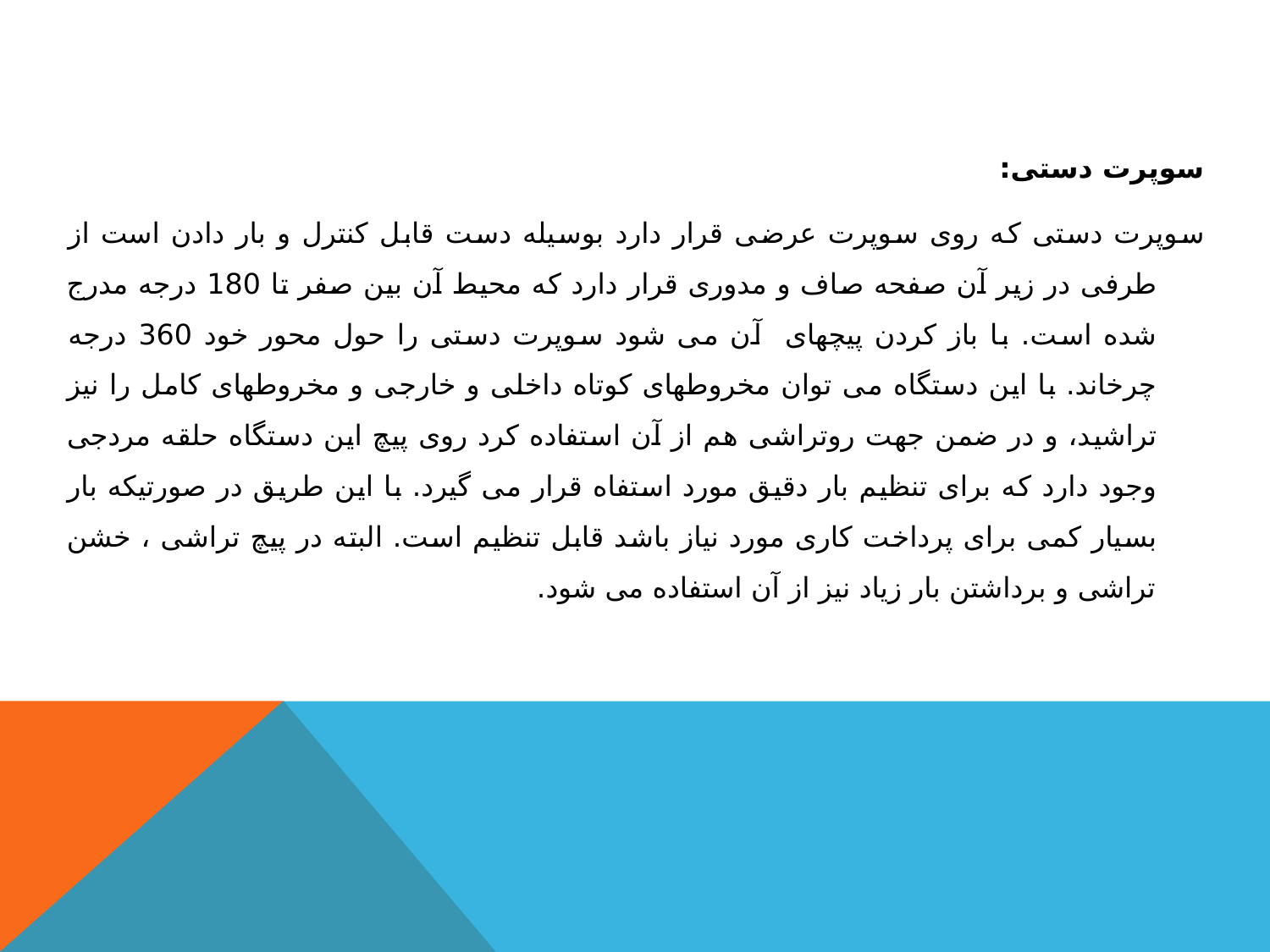

#
سوپرت دستی:
سوپرت دستی که روی سوپرت عرضی قرار دارد بوسیله دست قابل کنترل و بار دادن است از طرفی در زیر آن صفحه صاف و مدوری قرار دارد که محیط آن بین صفر تا 180 درجه مدرج شده است. با باز کردن پیچهای  آن می شود سوپرت دستی را حول محور خود 360 درجه چرخاند. با این دستگاه می توان مخروطهای کوتاه داخلی و خارجی و مخروطهای کامل را نیز تراشید، و در ضمن جهت روتراشی هم از آن استفاده کرد روی پیچ این دستگاه حلقه مردجی وجود دارد که برای تنظیم بار دقیق مورد استفاه قرار می گیرد. با این طریق در صورتیکه بار بسیار کمی برای پرداخت کاری مورد نیاز باشد قابل تنظیم است. البته در پیچ تراشی ، خشن تراشی و برداشتن بار زیاد نیز از آن استفاده می شود.